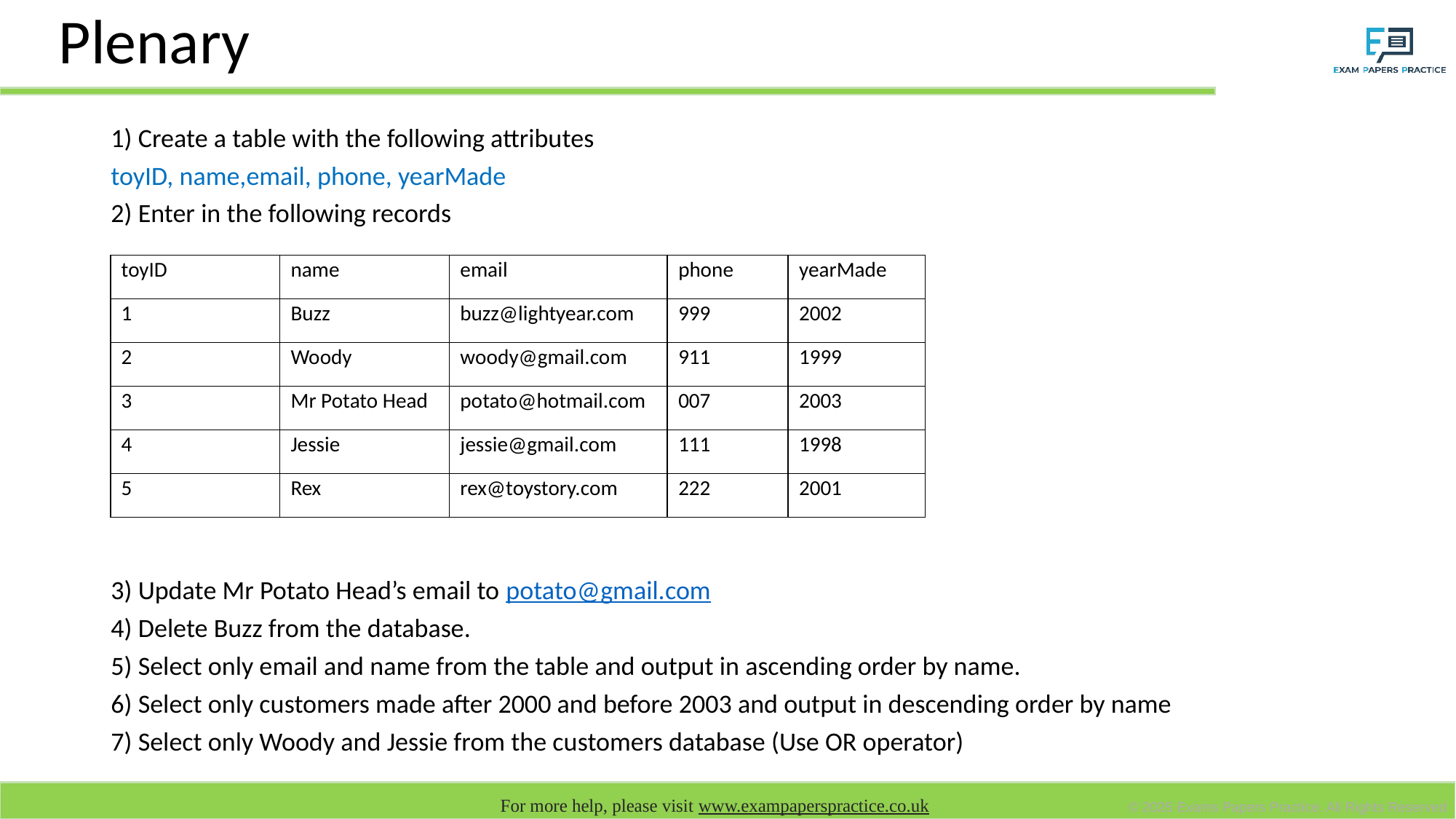

# Plenary
1) Create a table with the following attributes
toyID, name,email, phone, yearMade
2) Enter in the following records

3) Update Mr Potato Head’s email to potato@gmail.com
4) Delete Buzz from the database.
5) Select only email and name from the table and output in ascending order by name.
6) Select only customers made after 2000 and before 2003 and output in descending order by name
7) Select only Woody and Jessie from the customers database (Use OR operator)
| toyID | name | email | phone | yearMade |
| --- | --- | --- | --- | --- |
| 1 | Buzz | buzz@lightyear.com | 999 | 2002 |
| 2 | Woody | woody@gmail.com | 911 | 1999 |
| 3 | Mr Potato Head | potato@hotmail.com | 007 | 2003 |
| 4 | Jessie | jessie@gmail.com | 111 | 1998 |
| 5 | Rex | rex@toystory.com | 222 | 2001 |